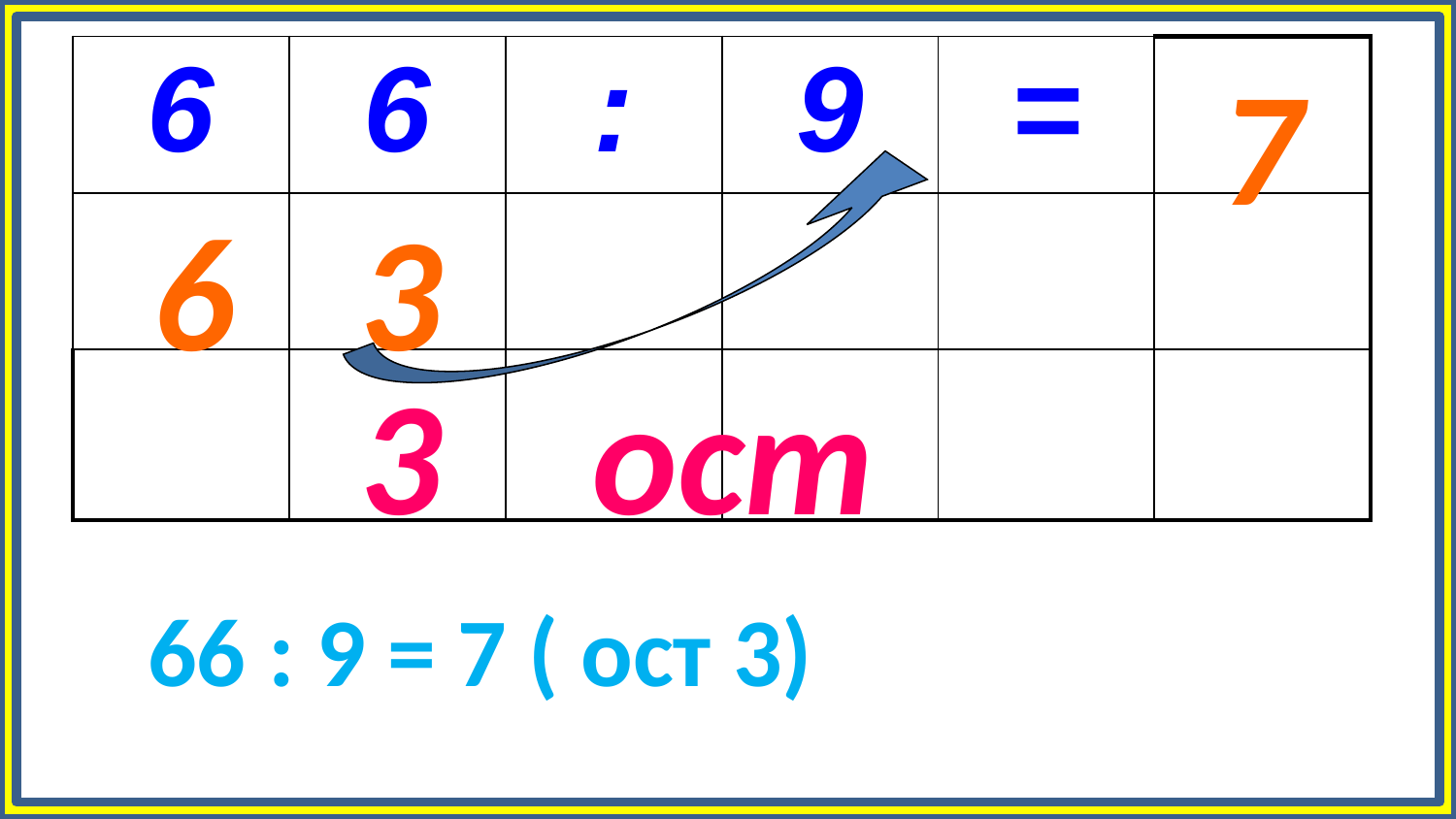

| 6 | 6 | : | 9 | = |  |
| --- | --- | --- | --- | --- | --- |
|  |  |  |  |  |  |
|  |  |  |  |  |  |
7
6
3

3
ост
66 : 9 = 7 ( ост 3)